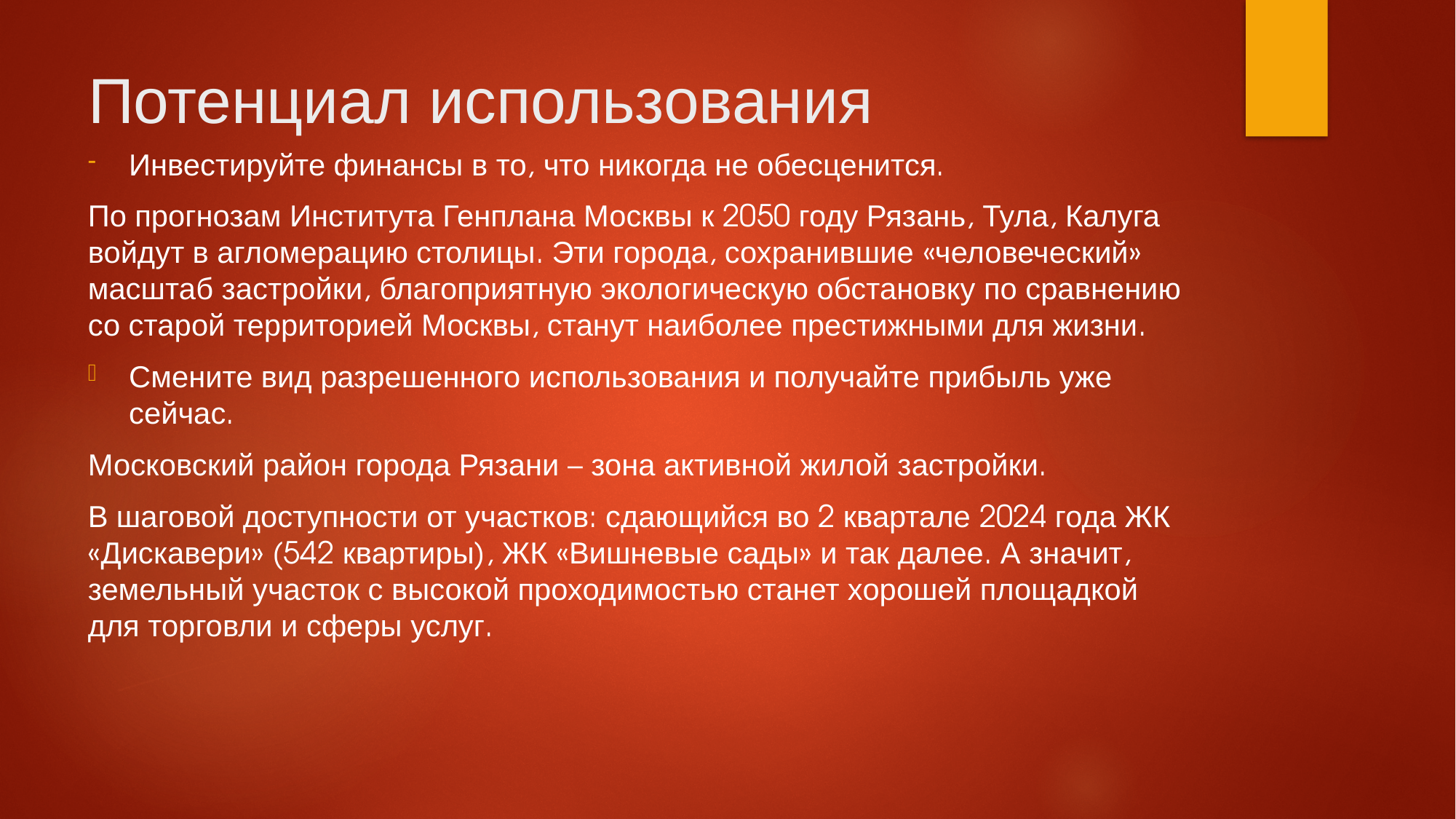

# Потенциал использования
Инвестируйте финансы в то, что никогда не обесценится.
По прогнозам Института Генплана Москвы к 2050 году Рязань, Тула, Калуга войдут в агломерацию столицы. Эти города, сохранившие «человеческий» масштаб застройки, благоприятную экологическую обстановку по сравнению со старой территорией Москвы, станут наиболее престижными для жизни.
Смените вид разрешенного использования и получайте прибыль уже сейчас.
Московский район города Рязани – зона активной жилой застройки.
В шаговой доступности от участков: сдающийся во 2 квартале 2024 года ЖК «Дискавери» (542 квартиры), ЖК «Вишневые сады» и так далее. А значит, земельный участок с высокой проходимостью станет хорошей площадкой для торговли и сферы услуг.